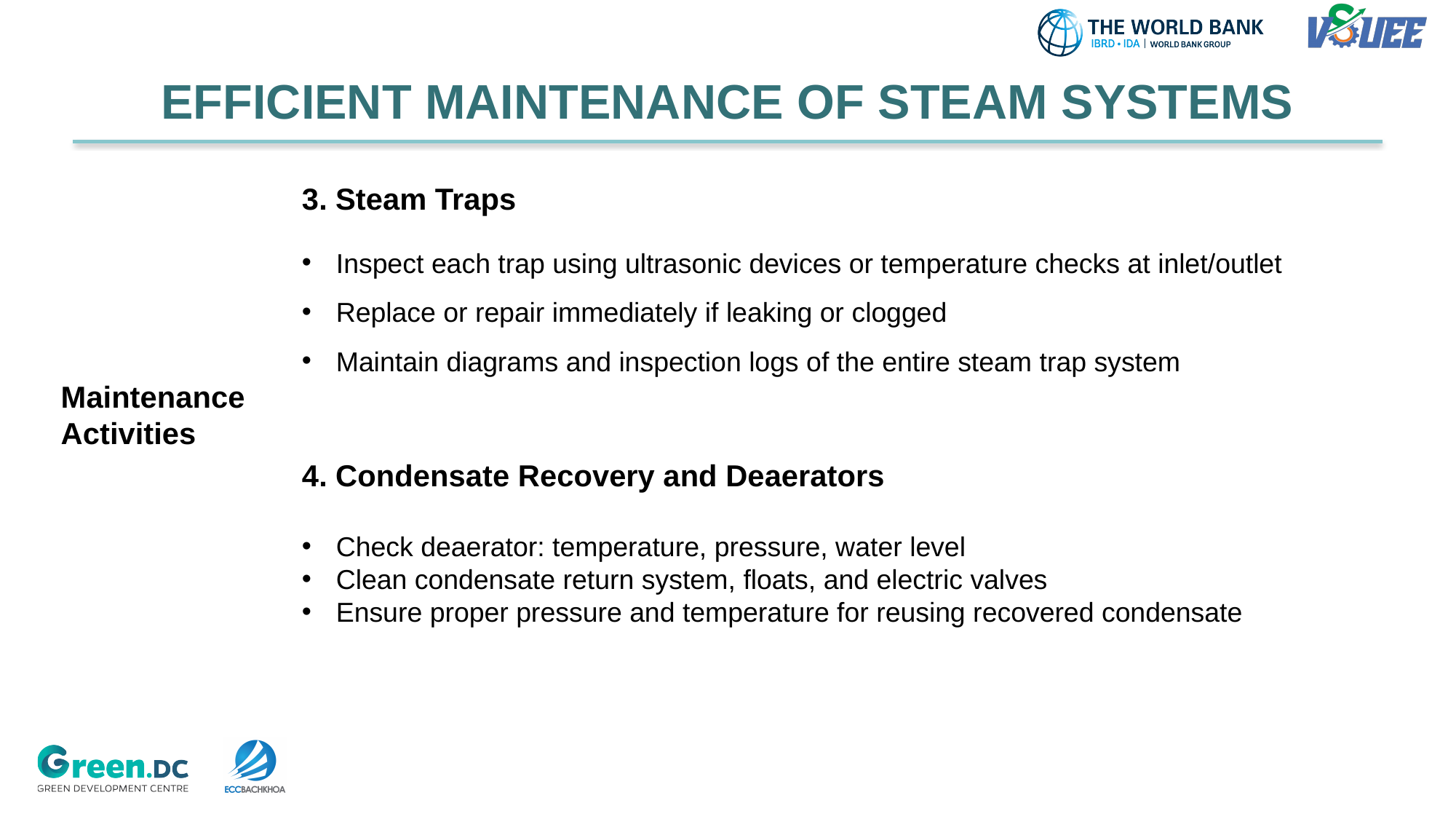

EFFICIENT MAINTENANCE OF STEAM SYSTEMS

3. Steam Traps

Inspect each trap using ultrasonic devices or temperature checks at inlet/outlet
Replace or repair immediately if leaking or clogged
Maintain diagrams and inspection logs of the entire steam trap system
Maintenance Activities

4. Condensate Recovery and Deaerators

Check deaerator: temperature, pressure, water level
Clean condensate return system, floats, and electric valves
Ensure proper pressure and temperature for reusing recovered condensate